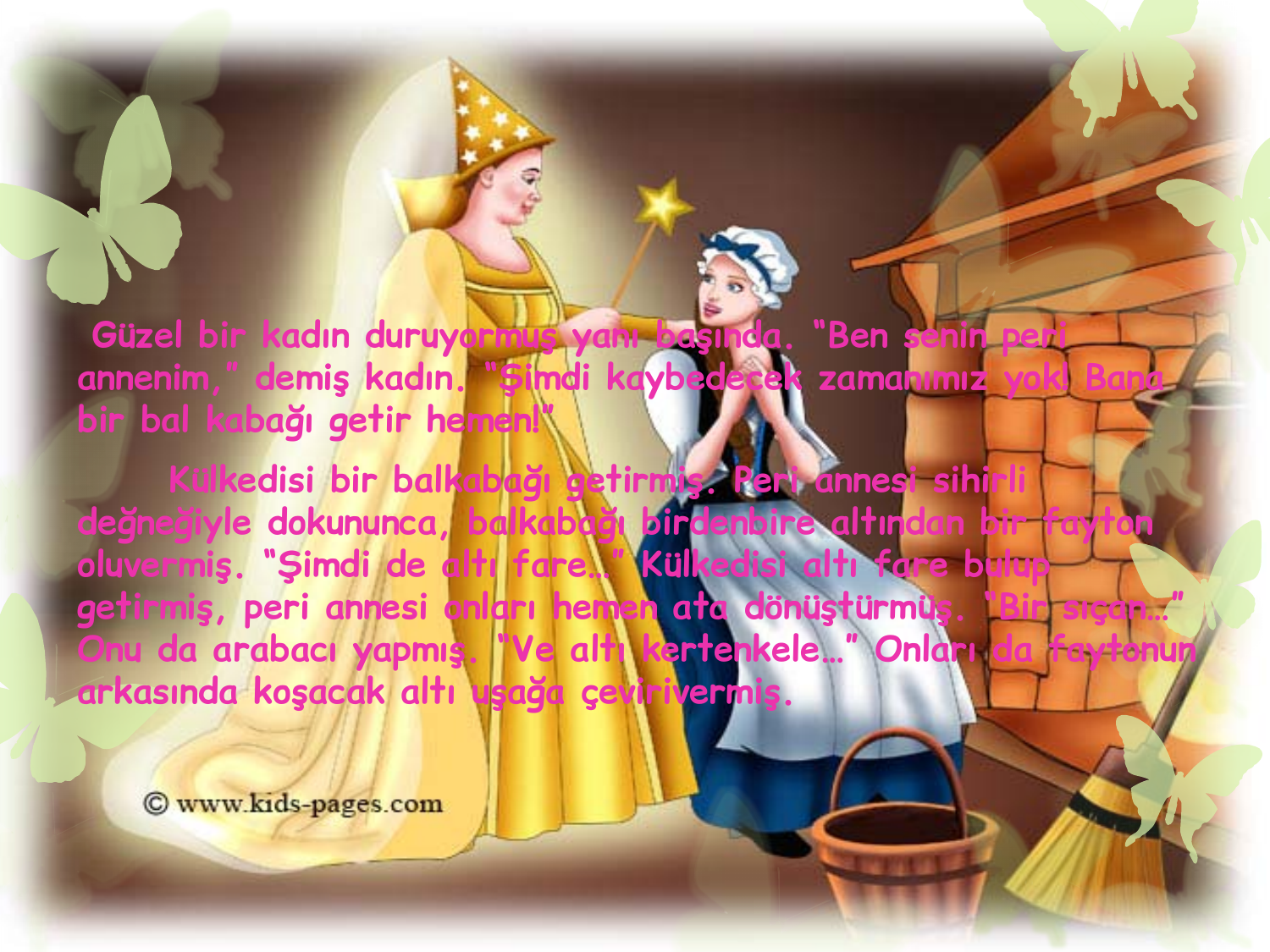

Güzel bir kadın duruyormuş yanı başında. “Ben senin peri annenim,” demiş kadın. “Şimdi kaybedecek zamanımız yok! Bana bir bal kabağı getir hemen!”
      Külkedisi bir balkabağı getirmiş. Peri annesi sihirli değneğiyle dokununca, balkabağı birdenbire altından bir fayton oluvermiş. “Şimdi de altı fare…” Külkedisi altı fare bulup getirmiş, peri annesi onları hemen ata dönüştürmüş. “Bir sıçan…” Onu da arabacı yapmış. “Ve altı kertenkele…” Onları da faytonun arkasında koşacak altı uşağa çevirivermiş.